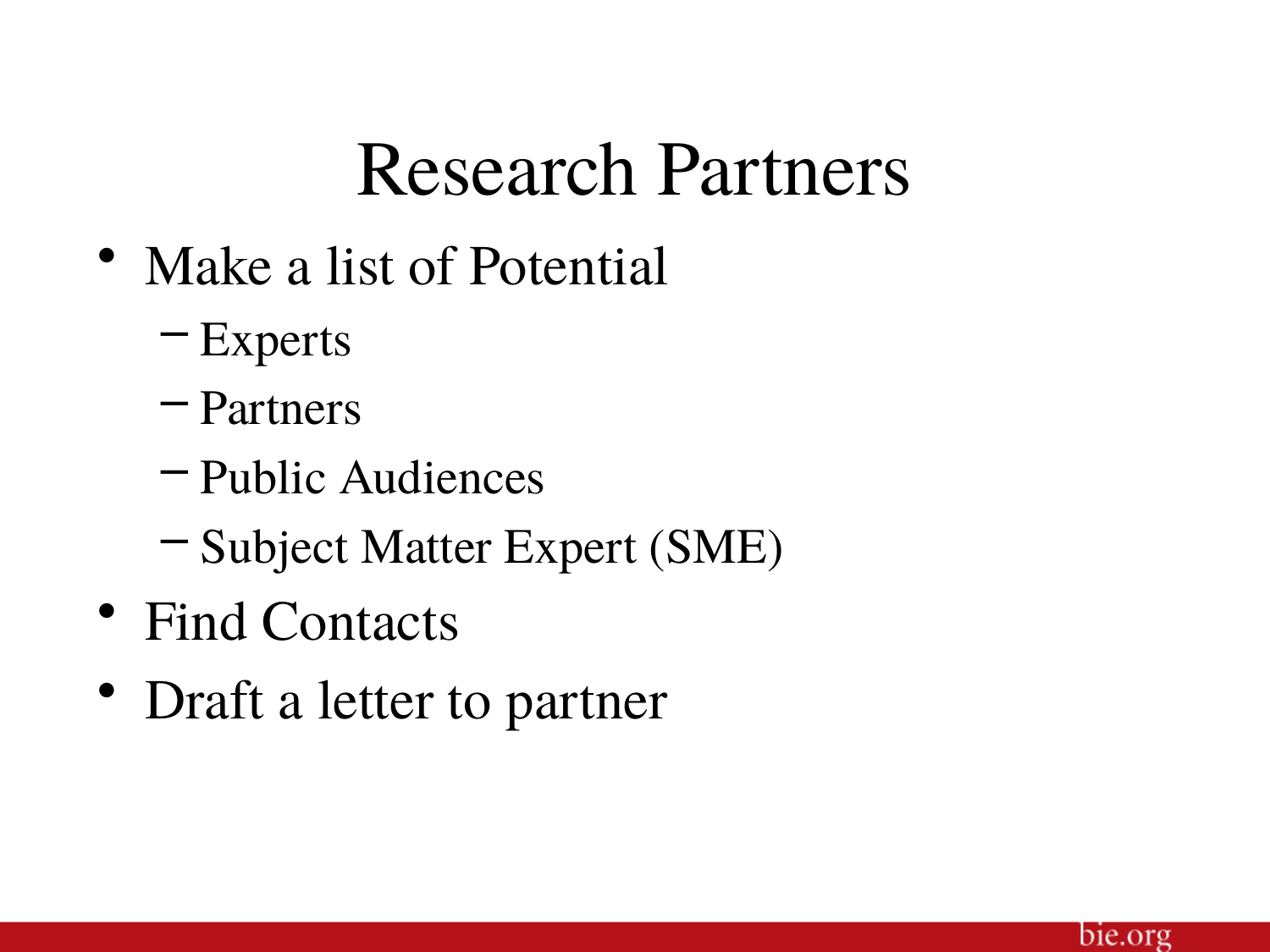

# Research Partners
Make a list of Potential
Experts
Partners
Public Audiences
Subject Matter Expert (SME)
Find Contacts
Draft a letter to partner